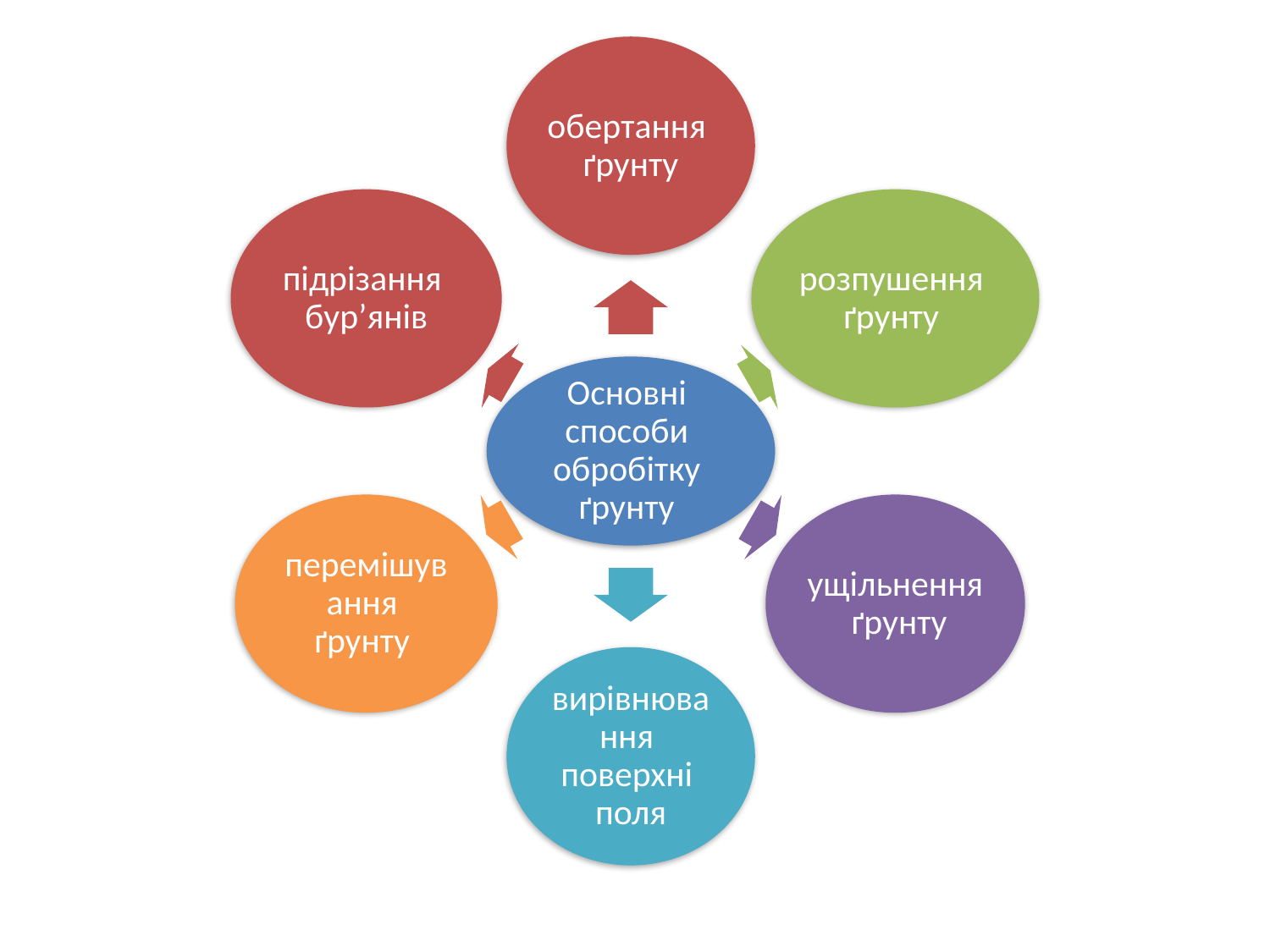

Основні  способи  обробітку  ґрунту

обертання  ґрунту

розпушення  ґрунту

ущільнення  ґрунту

вирівнювання  поверхні  поля

перемішування  ґрунту

підрізання  бур’янів